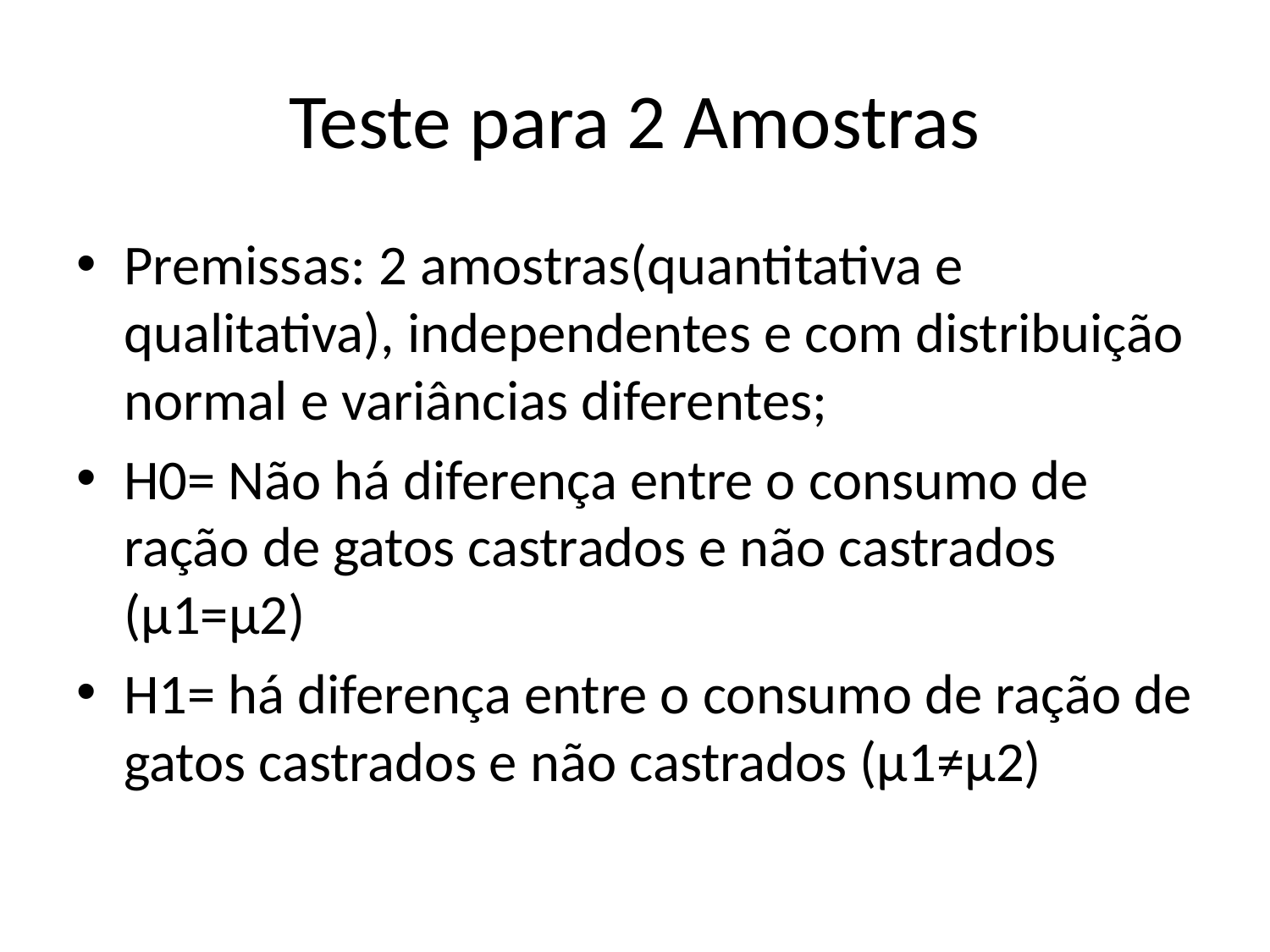

# Teste para 2 Amostras
Premissas: 2 amostras(quantitativa e qualitativa), independentes e com distribuição normal e variâncias diferentes;
H0= Não há diferença entre o consumo de ração de gatos castrados e não castrados (µ1=µ2)
H1= há diferença entre o consumo de ração de gatos castrados e não castrados (µ1≠µ2)